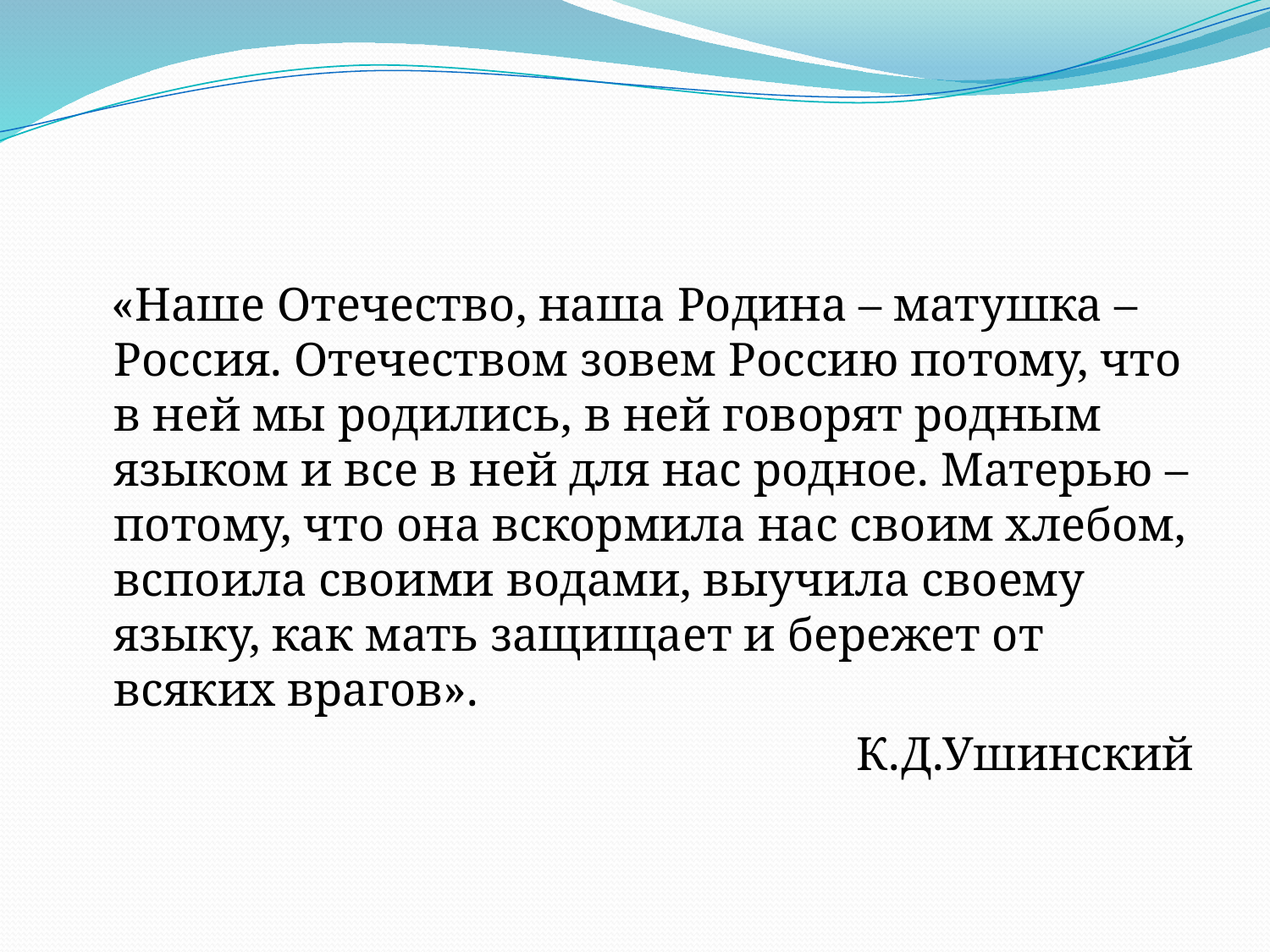

#
   «Наше Отечество, наша Родина – матушка – Россия. Отечеством зовем Россию потому, что в ней мы родились, в ней говорят родным языком и все в ней для нас родное. Матерью – потому, что она вскормила нас своим хлебом, вспоила своими водами, выучила своему языку, как мать защищает и бережет от всяких врагов».
К.Д.Ушинский